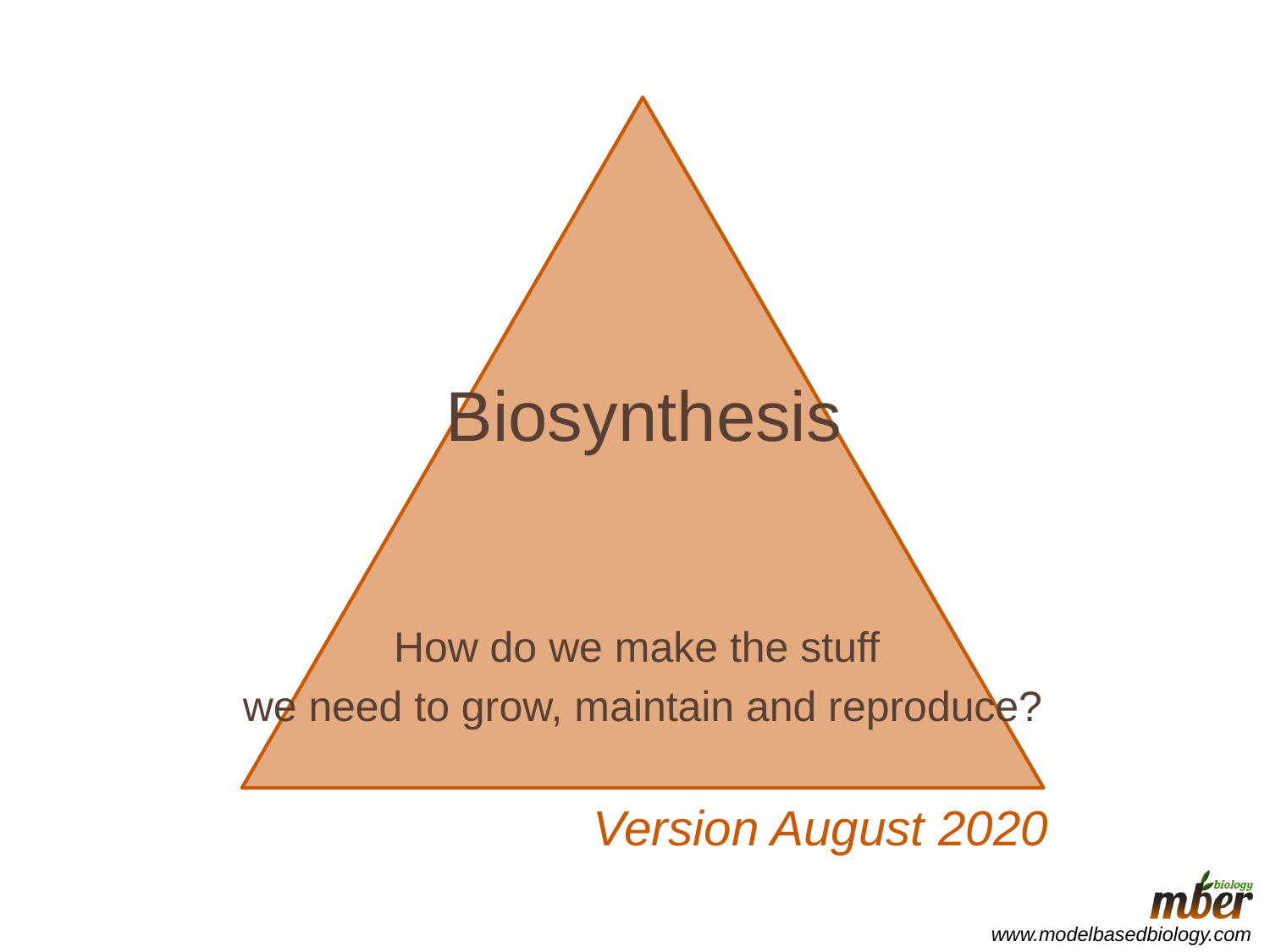

# Biosynthesis
How do we make the stuff
we need to grow, maintain and reproduce?

Version August 2020